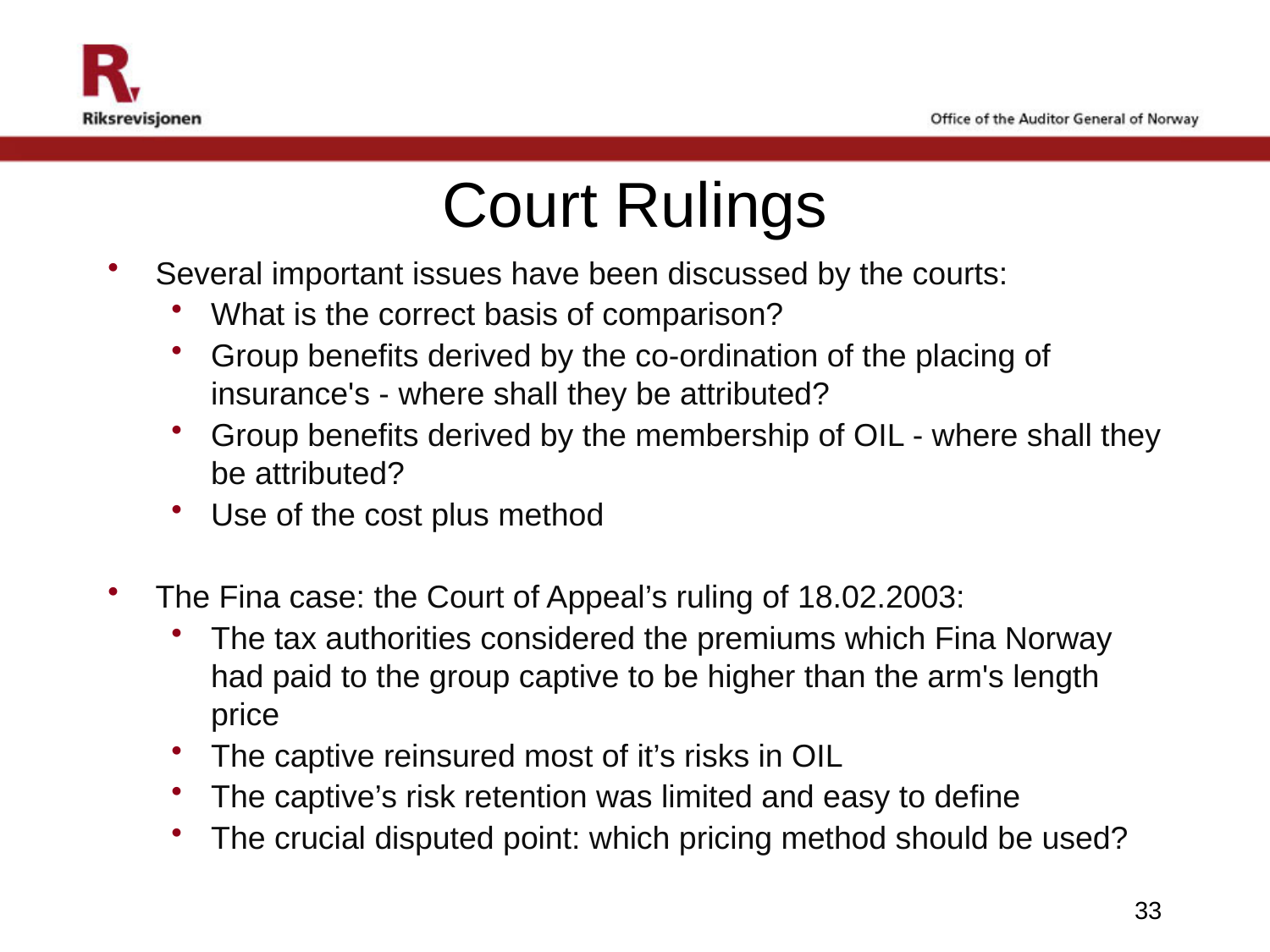

# Court Rulings
Several important issues have been discussed by the courts:
What is the correct basis of comparison?
Group benefits derived by the co-ordination of the placing of insurance's - where shall they be attributed?
Group benefits derived by the membership of OIL - where shall they be attributed?
Use of the cost plus method

The Fina case: the Court of Appeal’s ruling of 18.02.2003:
The tax authorities considered the premiums which Fina Norway had paid to the group captive to be higher than the arm's length price
The captive reinsured most of it’s risks in OIL
The captive’s risk retention was limited and easy to define
The crucial disputed point: which pricing method should be used?

33